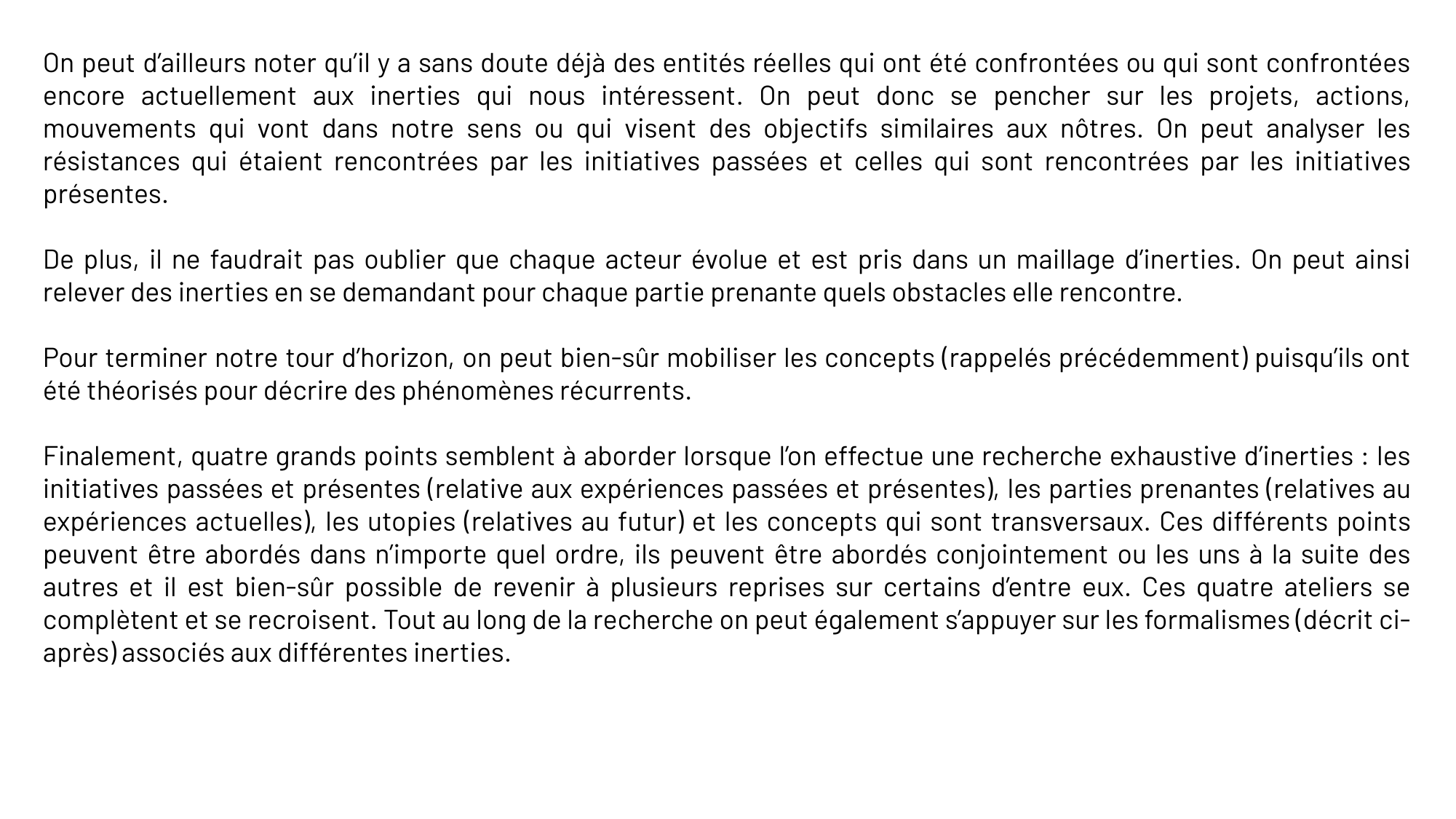

On peut d’ailleurs noter qu’il y a sans doute déjà des entités réelles qui ont été confrontées ou qui sont confrontées encore actuellement aux inerties qui nous intéressent. On peut donc se pencher sur les projets, actions, mouvements qui vont dans notre sens ou qui visent des objectifs similaires aux nôtres. On peut analyser les résistances qui étaient rencontrées par les initiatives passées et celles qui sont rencontrées par les initiatives présentes.

De plus, il ne faudrait pas oublier que chaque acteur évolue et est pris dans un maillage d’inerties. On peut ainsi relever des inerties en se demandant pour chaque partie prenante quels obstacles elle rencontre.

Pour terminer notre tour d’horizon, on peut bien-sûr mobiliser les concepts (rappelés précédemment) puisqu’ils ont été théorisés pour décrire des phénomènes récurrents.

Finalement, quatre grands points semblent à aborder lorsque l’on effectue une recherche exhaustive d’inerties : les initiatives passées et présentes (relative aux expériences passées et présentes), les parties prenantes (relatives au expériences actuelles), les utopies (relatives au futur) et les concepts qui sont transversaux. Ces différents points peuvent être abordés dans n’importe quel ordre, ils peuvent être abordés conjointement ou les uns à la suite des autres et il est bien-sûr possible de revenir à plusieurs reprises sur certains d’entre eux. Ces quatre ateliers se complètent et se recroisent. Tout au long de la recherche on peut également s’appuyer sur les formalismes (décrit ci-après) associés aux différentes inerties.